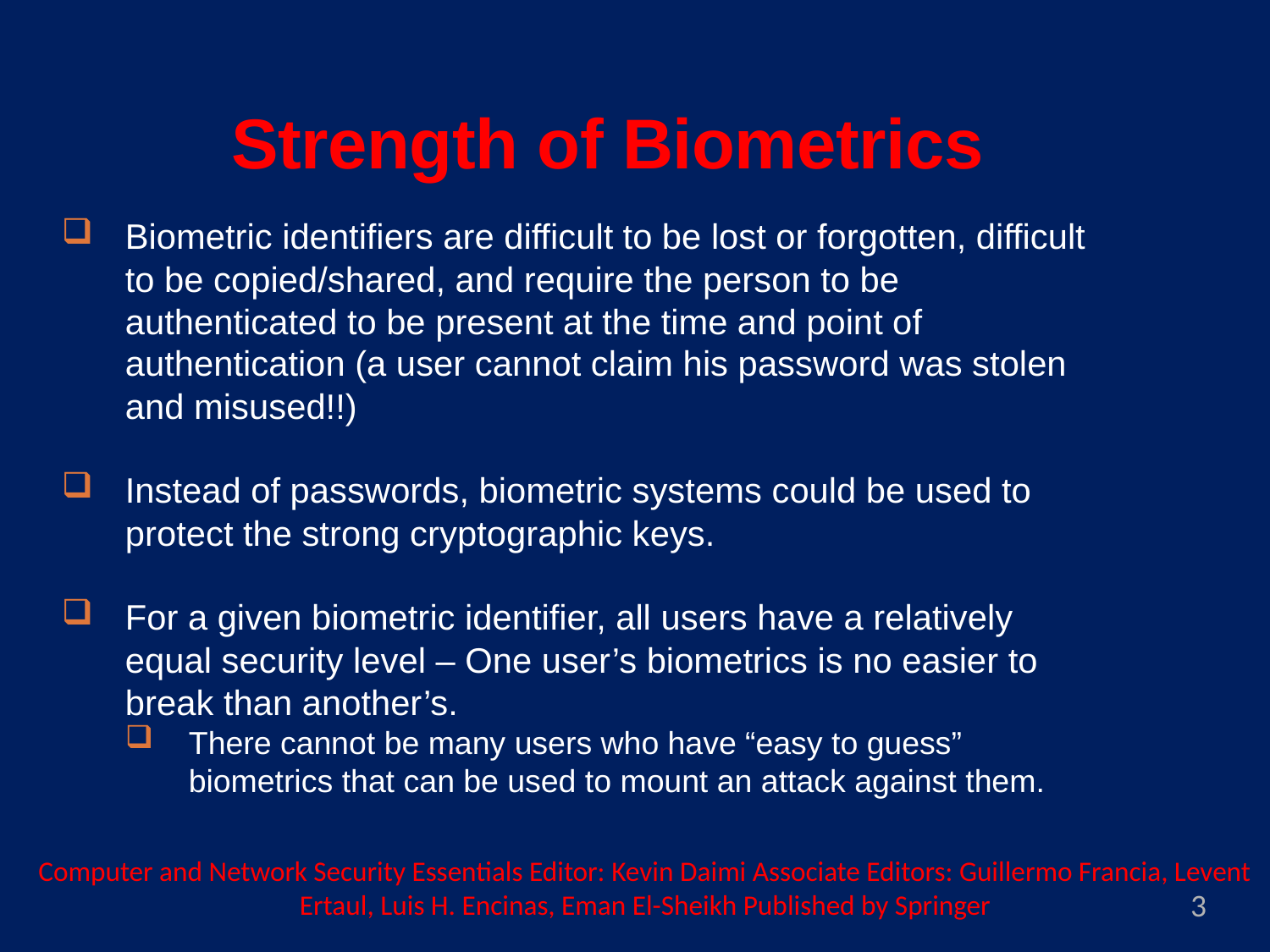

Strength of Biometrics
Biometric identifiers are difficult to be lost or forgotten, difficult to be copied/shared, and require the person to be authenticated to be present at the time and point of authentication (a user cannot claim his password was stolen and misused!!)

Instead of passwords, biometric systems could be used to protect the strong cryptographic keys.

For a given biometric identifier, all users have a relatively equal security level – One user’s biometrics is no easier to break than another’s.
There cannot be many users who have “easy to guess” biometrics that can be used to mount an attack against them.
Computer and Network Security Essentials Editor: Kevin Daimi Associate Editors: Guillermo Francia, Levent Ertaul, Luis H. Encinas, Eman El-Sheikh Published by Springer
3